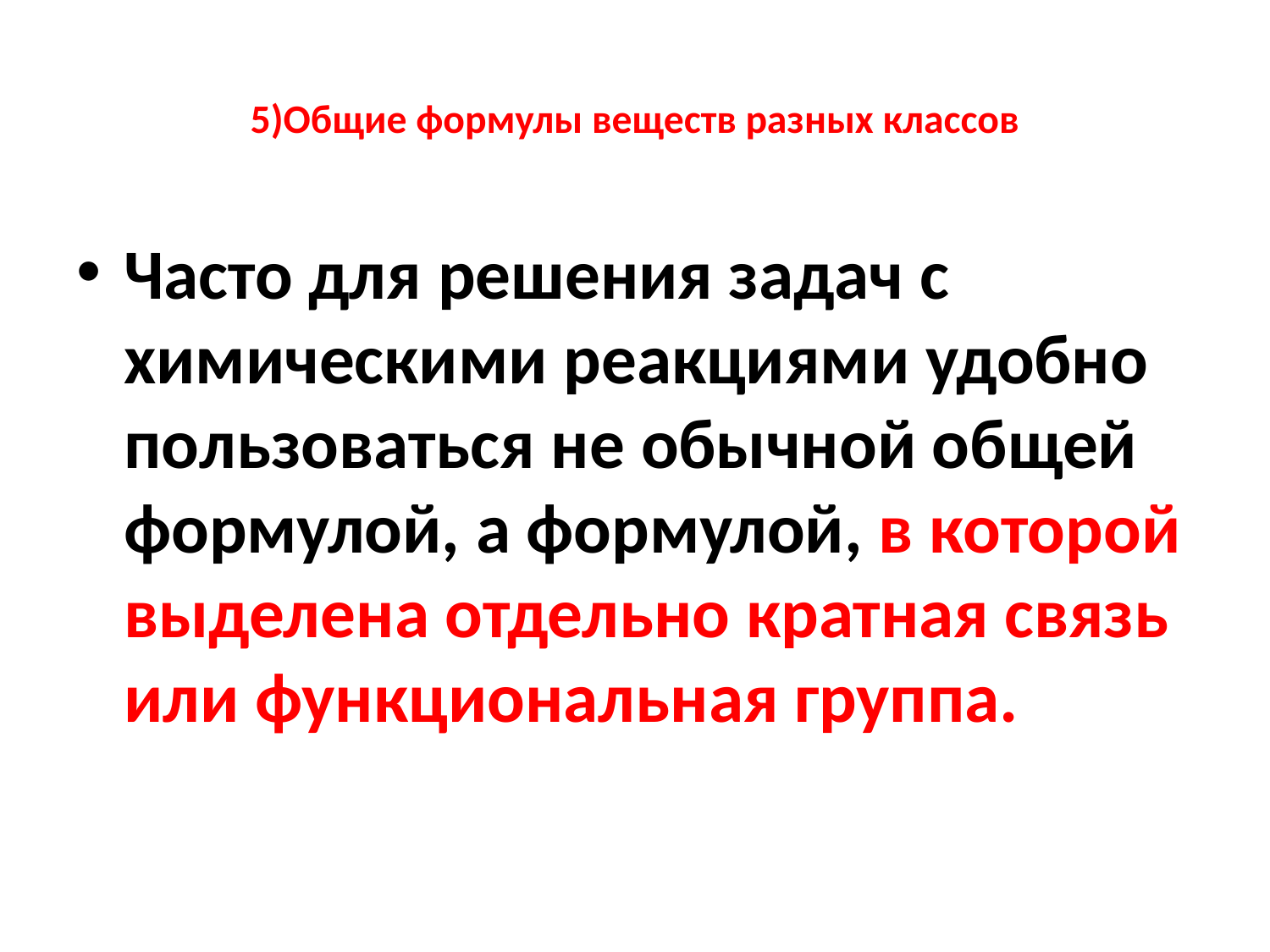

# 5)Общие формулы веществ разных классов
Часто для решения задач с химическими реакциями удобно пользоваться не обычной общей формулой, а формулой, в которой выделена отдельно кратная связь или функциональная группа.